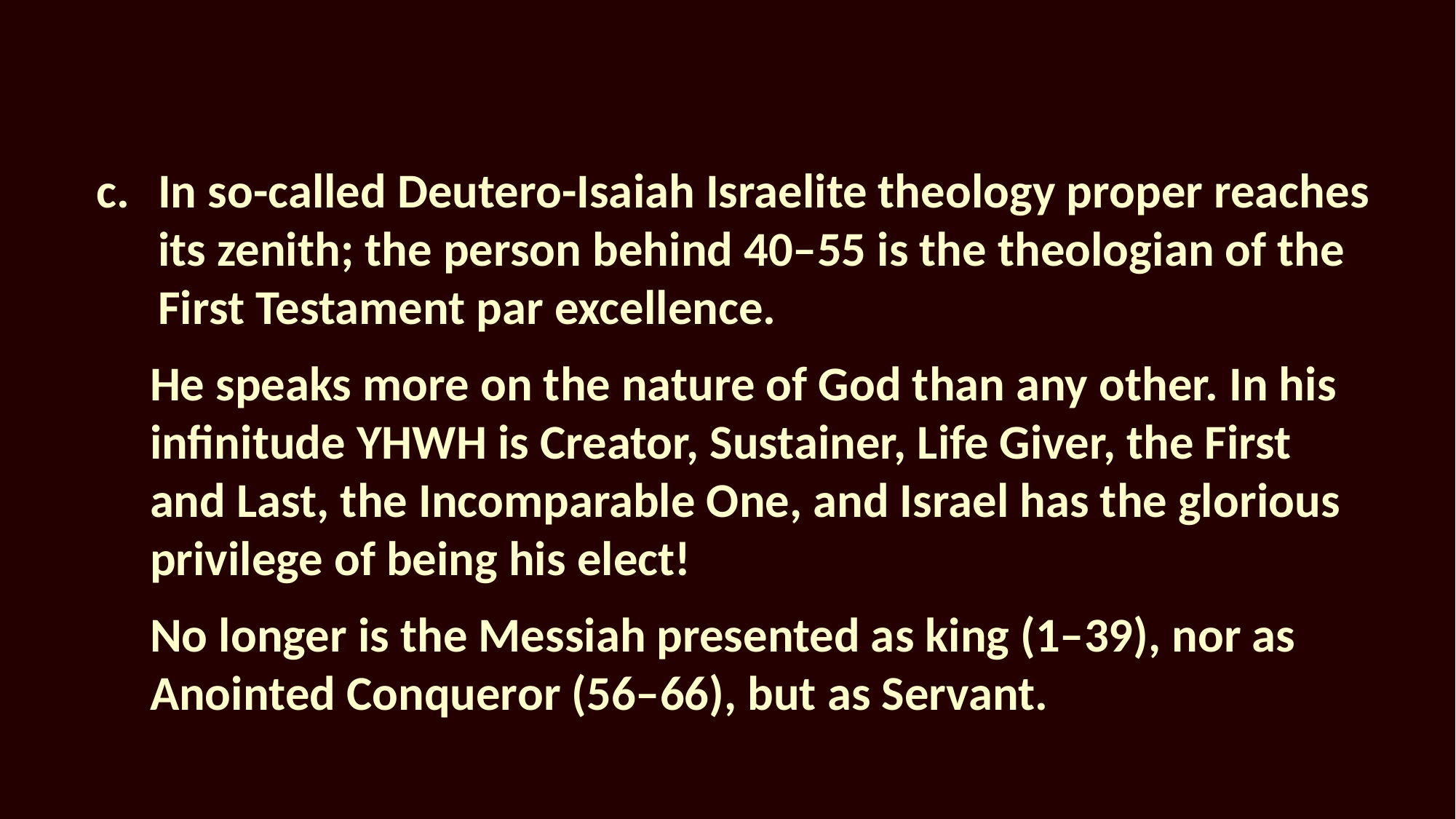

In so-called Deutero-Isaiah Israelite theology proper reaches its zenith; the person behind 40–55 is the theologian of the First Testament par excellence.
He speaks more on the nature of God than any other. In his infinitude YHWH is Creator, Sustainer, Life Giver, the First and Last, the Incomparable One, and Israel has the glorious privilege of being his elect!
No longer is the Messiah presented as king (1–39), nor as Anointed Conqueror (56–66), but as Servant.